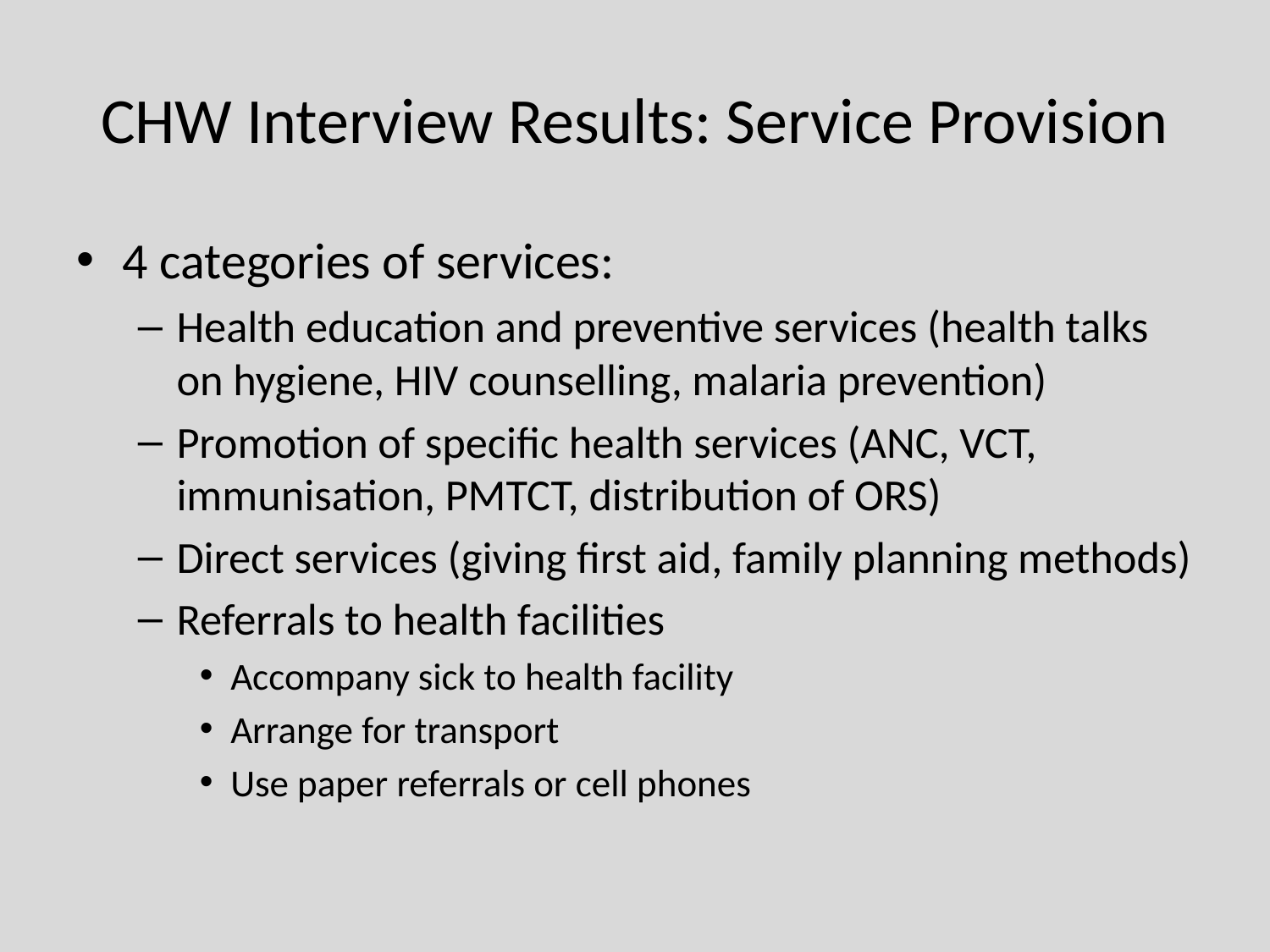

# CHW Interview Results: Service Provision
4 categories of services:
Health education and preventive services (health talks on hygiene, HIV counselling, malaria prevention)
Promotion of specific health services (ANC, VCT, immunisation, PMTCT, distribution of ORS)
Direct services (giving first aid, family planning methods)
Referrals to health facilities
Accompany sick to health facility
Arrange for transport
Use paper referrals or cell phones